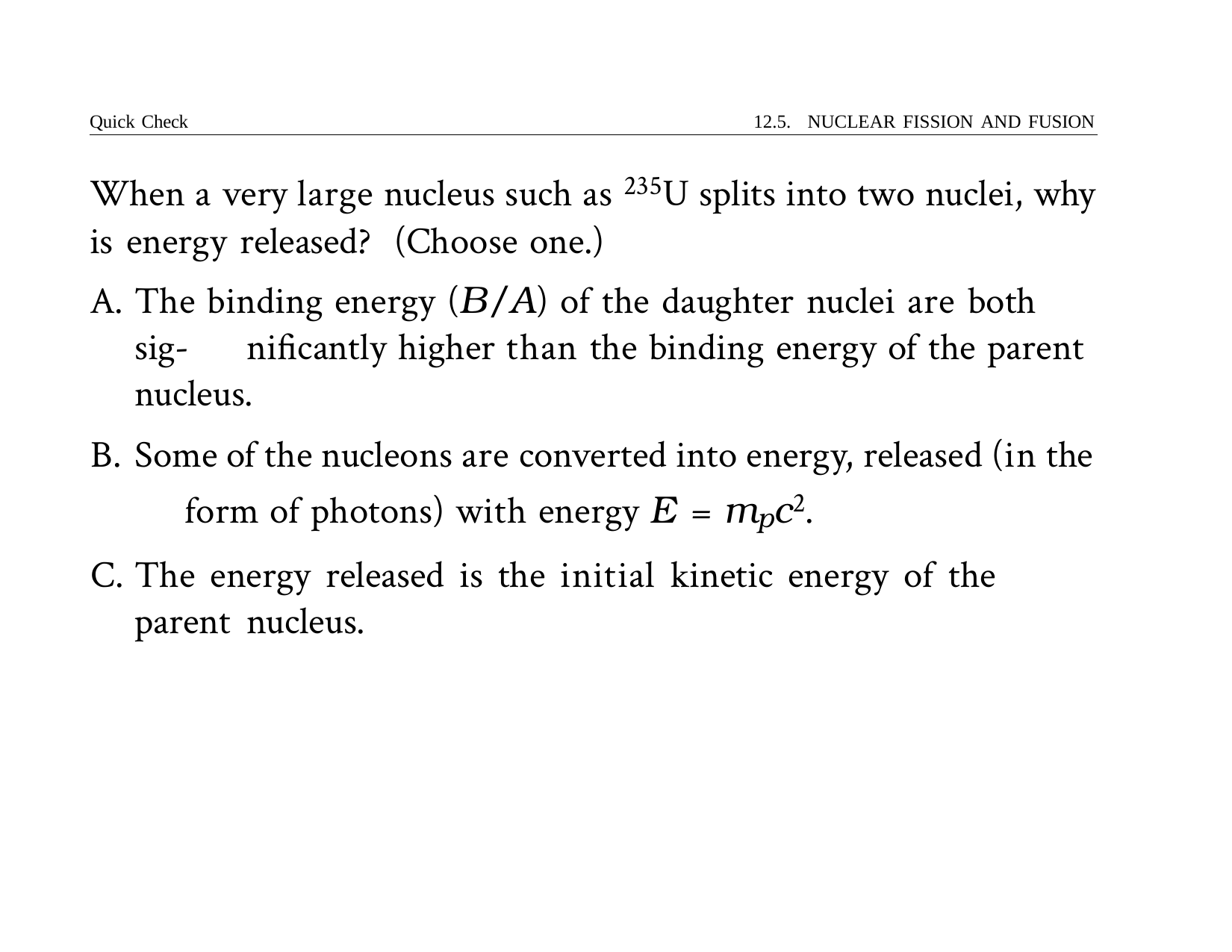

Quick Check	12.5.  NUCLEAR FISSION AND FUSION

# When a very large nucleus such as 235U splits into two nuclei, why is energy released?	(Choose one.)
The binding energy (B/A) of the daughter nuclei are both sig- 	nificantly higher than the binding energy of the parent nucleus.
Some of the nucleons are converted into energy, released (in the 	form of photons) with energy E = mpc2.
The energy released is the initial kinetic energy of the parent 	nucleus.